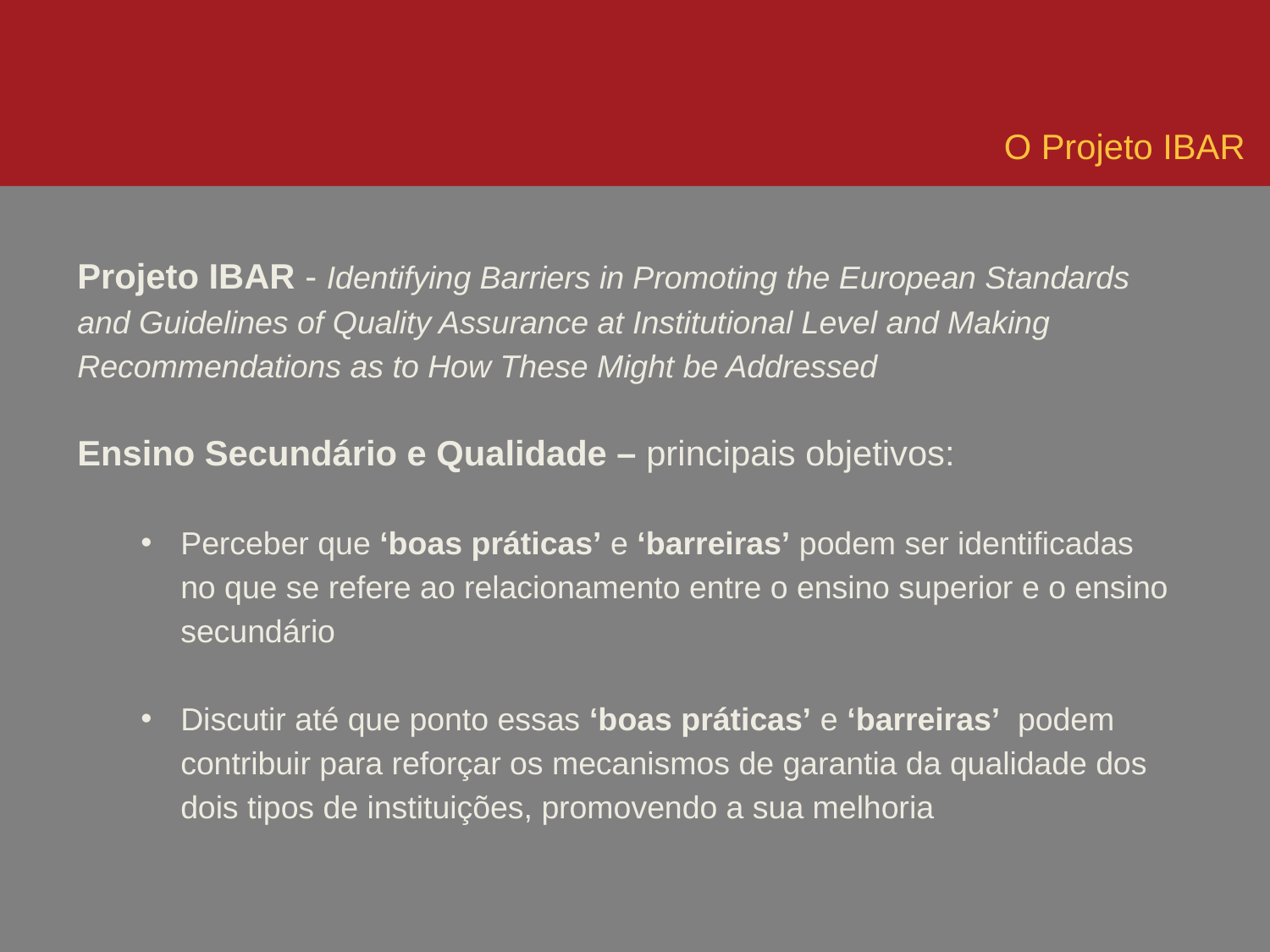

O Projeto IBAR
Projeto IBAR - Identifying Barriers in Promoting the European Standards and Guidelines of Quality Assurance at Institutional Level and Making Recommendations as to How These Might be Addressed

Ensino Secundário e Qualidade – principais objetivos:

Perceber que ‘boas práticas’ e ‘barreiras’ podem ser identificadas no que se refere ao relacionamento entre o ensino superior e o ensino secundário

Discutir até que ponto essas ‘boas práticas’ e ‘barreiras’  podem contribuir para reforçar os mecanismos de garantia da qualidade dos dois tipos de instituições, promovendo a sua melhoria